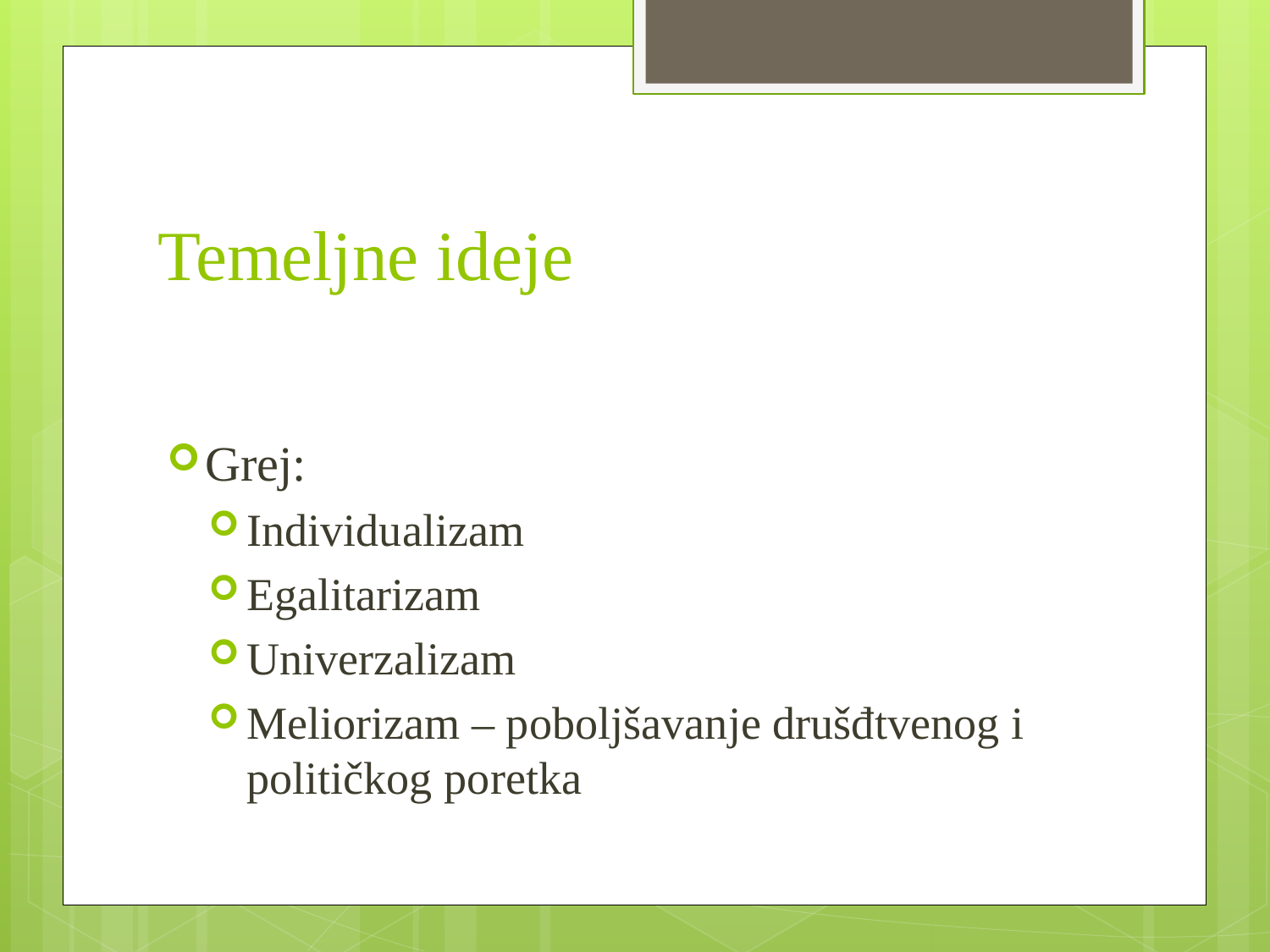

# Temeljne ideje
Grej:
Individualizam
Egalitarizam
Univerzalizam
Meliorizam – poboljšavanje drušđtvenog i političkog poretka